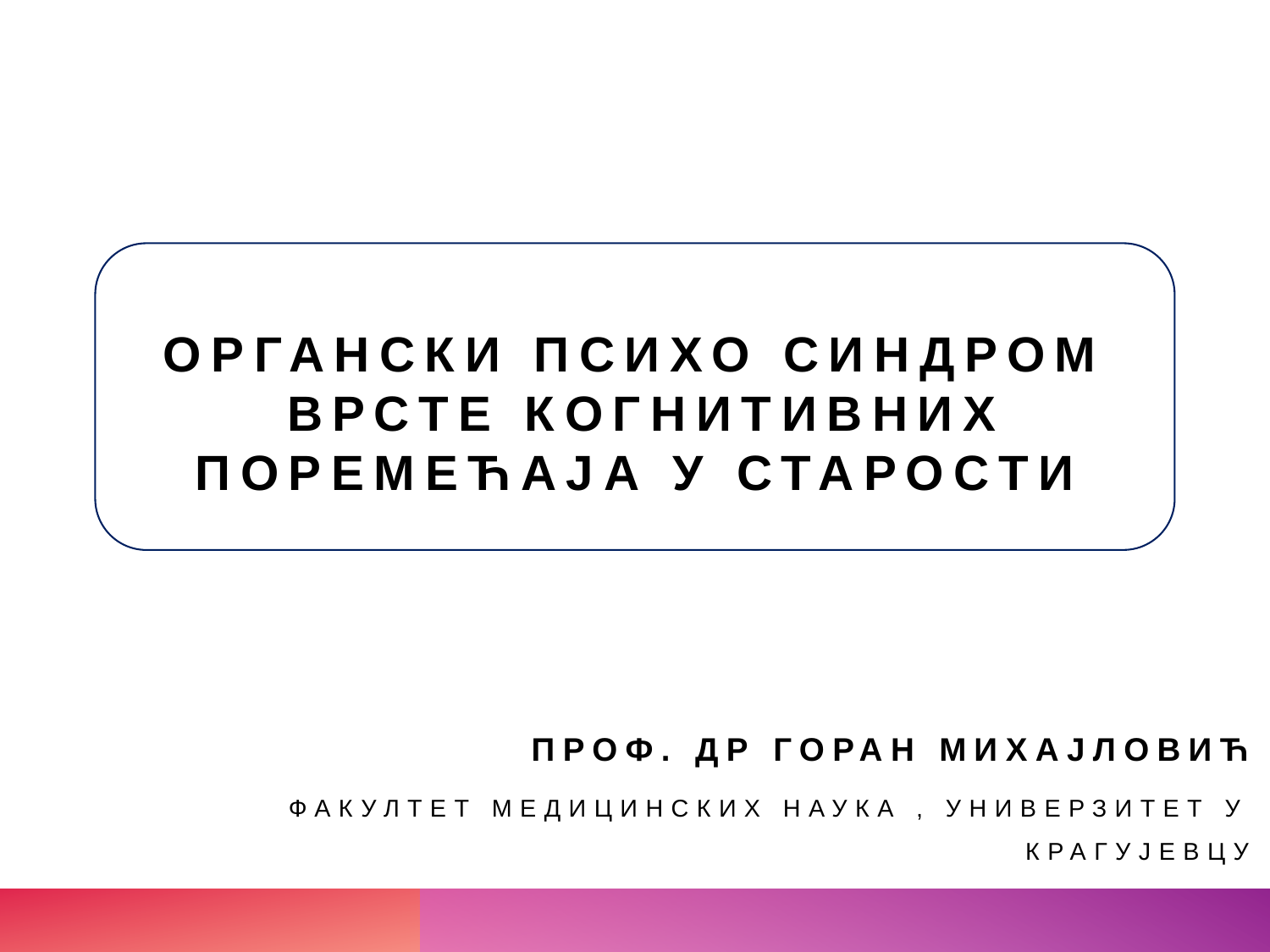

# Органски психо синдром Врсте когнитивних поремећаја у старости
Проф. др Горан Михајловић
Факултет медицинских наука , Универзитет у Крагујевцу